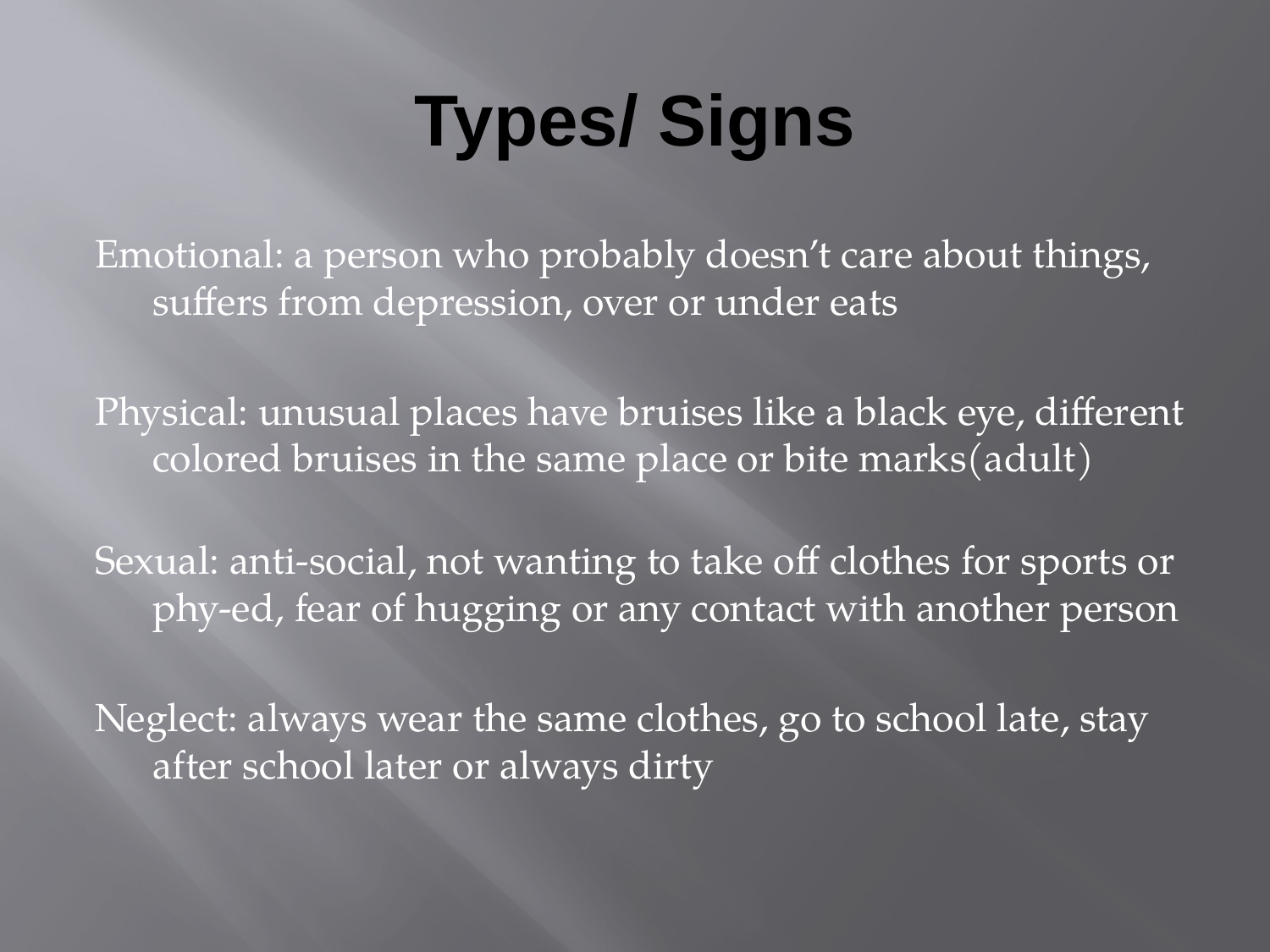

# Types/ Signs
Emotional: a person who probably doesn’t care about things, suffers from depression, over or under eats

Physical: unusual places have bruises like a black eye, different colored bruises in the same place or bite marks(adult)
Sexual: anti-social, not wanting to take off clothes for sports or phy-ed, fear of hugging or any contact with another person

Neglect: always wear the same clothes, go to school late, stay after school later or always dirty